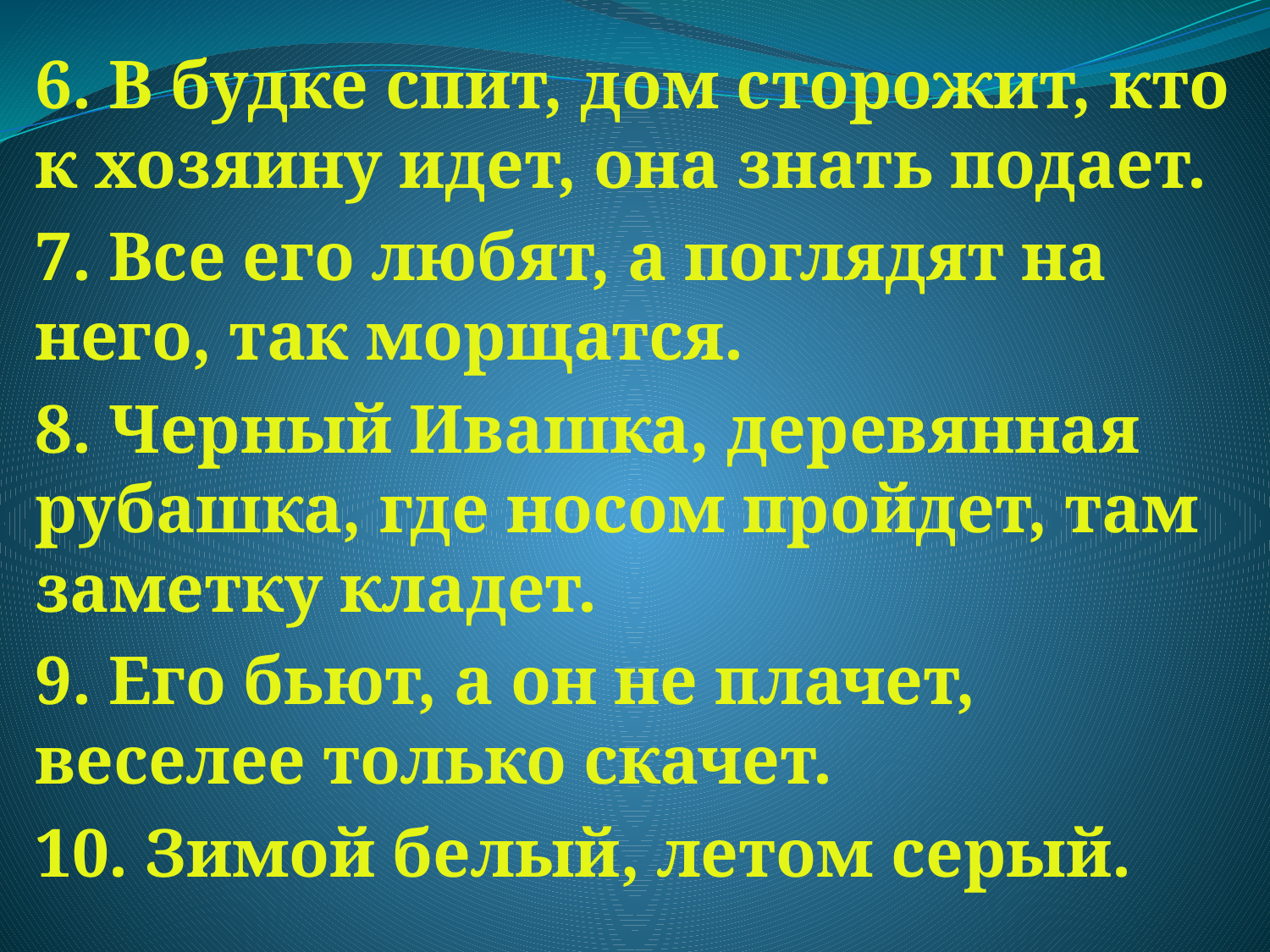

#
6. В будке спит, дом сторожит, кто к хозяину идет, она знать подает.
7. Все его любят, а поглядят на него, так морщатся.
8. Черный Ивашка, деревянная рубашка, где носом пройдет, там заметку кладет.
9. Его бьют, а он не плачет, веселее только скачет.
10. Зимой белый, летом серый.